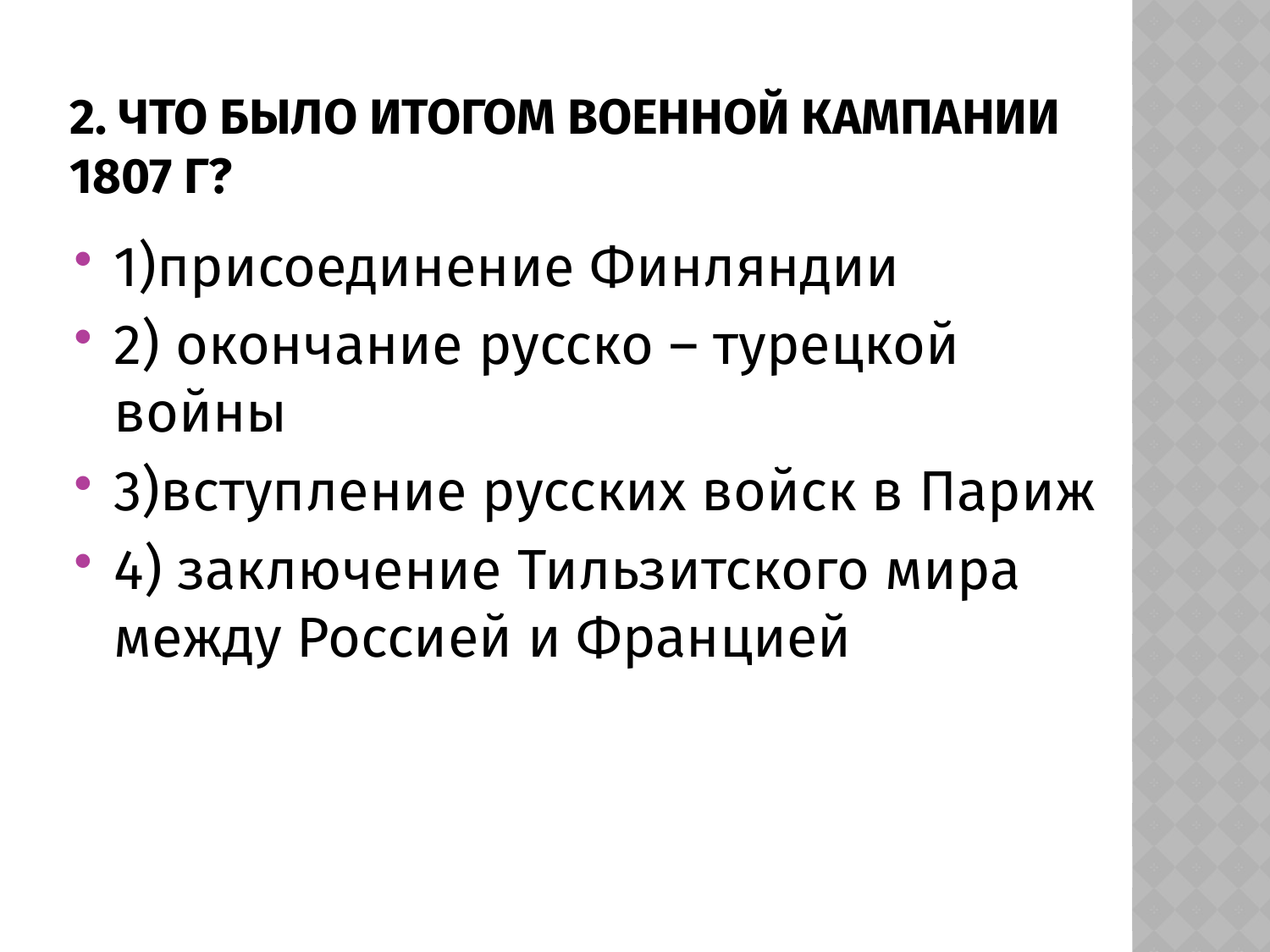

# 2. Что было итогом военной кампании 1807 г?
1)присоединение Финляндии
2) окончание русско – турецкой войны
3)вступление русских войск в Париж
4) заключение Тильзитского мира между Россией и Францией